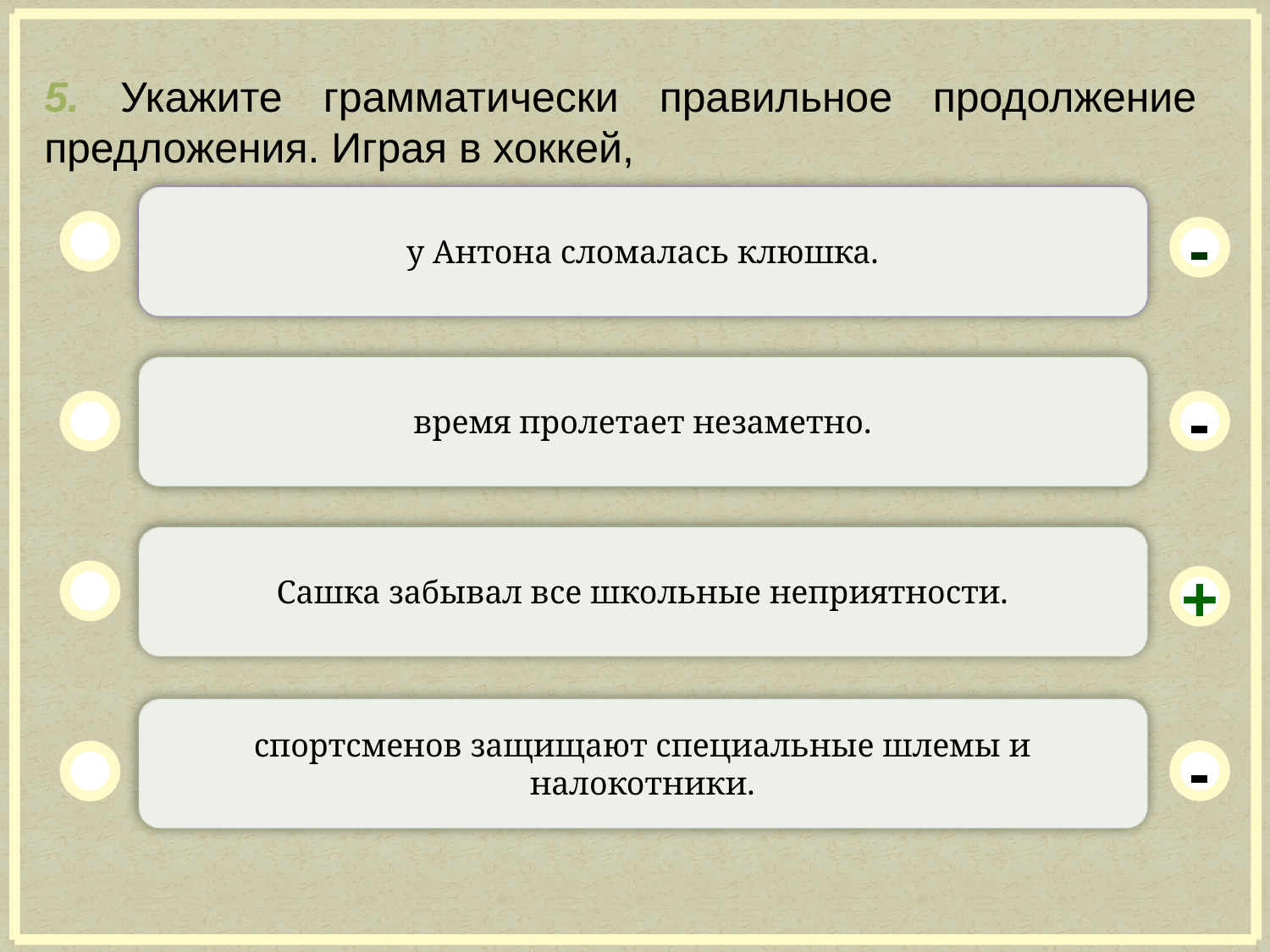

5. Укажите грамматически правильное продолжение предложения. Играя в хоккей,

у Антона сломалась клюшка.

-
время пролетает незаметно.

-
Сашка забывал все школьные неприятности.

+
спортсменов защищают специальные шлемы и налокотники.
-